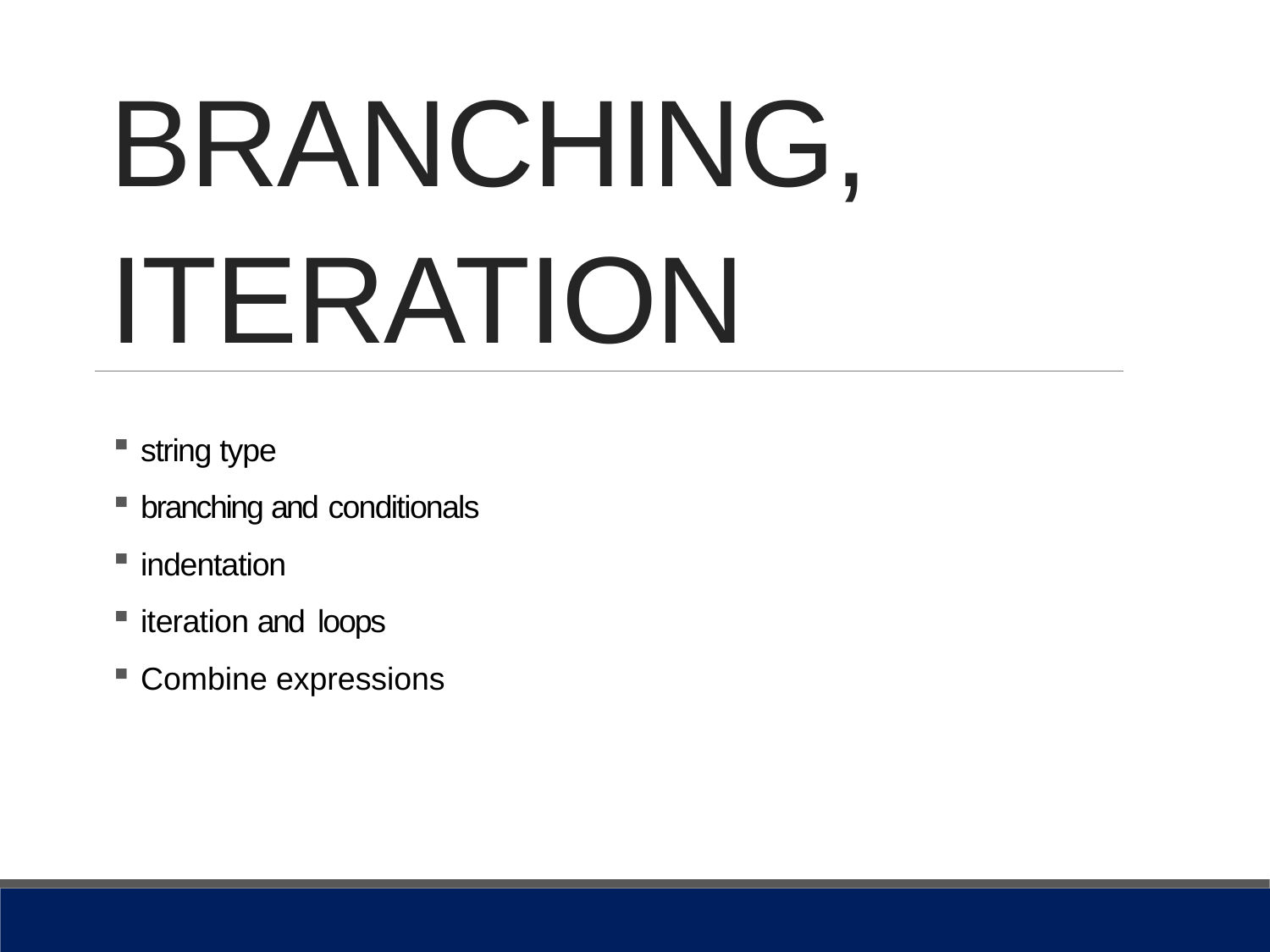

BRANCHING,
ITERATION

string type
branching and conditionals
indentation
iteration and  loops
Combine expressions